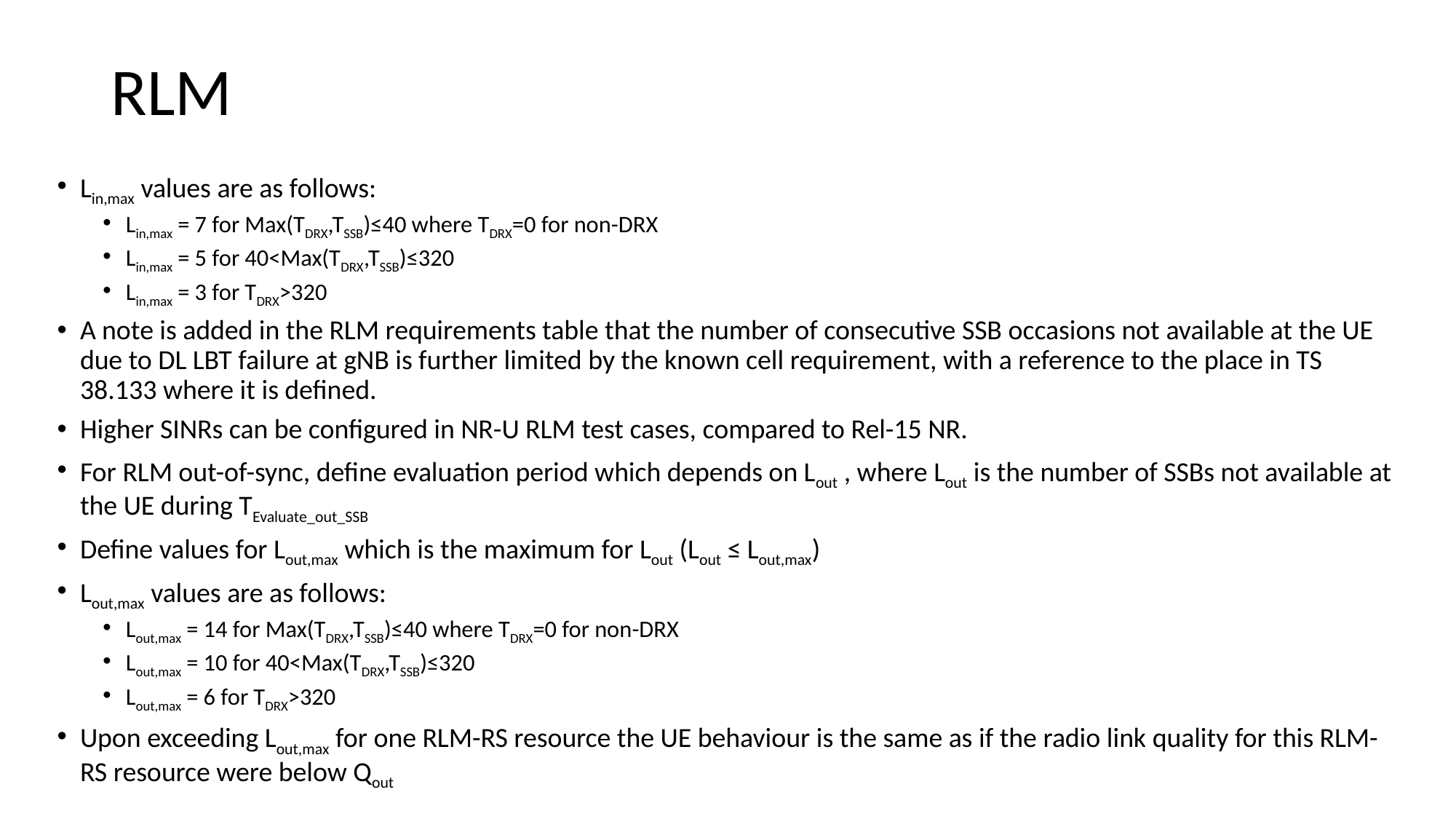

# RLM
Lin,max values are as follows:
Lin,max = 7 for Max(TDRX,TSSB)≤40 where TDRX=0 for non-DRX
Lin,max = 5 for 40<Max(TDRX,TSSB)≤320
Lin,max = 3 for TDRX>320
A note is added in the RLM requirements table that the number of consecutive SSB occasions not available at the UE due to DL LBT failure at gNB is further limited by the known cell requirement, with a reference to the place in TS 38.133 where it is defined.
Higher SINRs can be configured in NR-U RLM test cases, compared to Rel-15 NR.
For RLM out-of-sync, define evaluation period which depends on Lout , where Lout is the number of SSBs not available at the UE during TEvaluate_out_SSB
Define values for Lout,max which is the maximum for Lout (Lout ≤ Lout,max)
Lout,max values are as follows:
Lout,max = 14 for Max(TDRX,TSSB)≤40 where TDRX=0 for non-DRX
Lout,max = 10 for 40<Max(TDRX,TSSB)≤320
Lout,max = 6 for TDRX>320
Upon exceeding Lout,max for one RLM-RS resource the UE behaviour is the same as if the radio link quality for this RLM-RS resource were below Qout